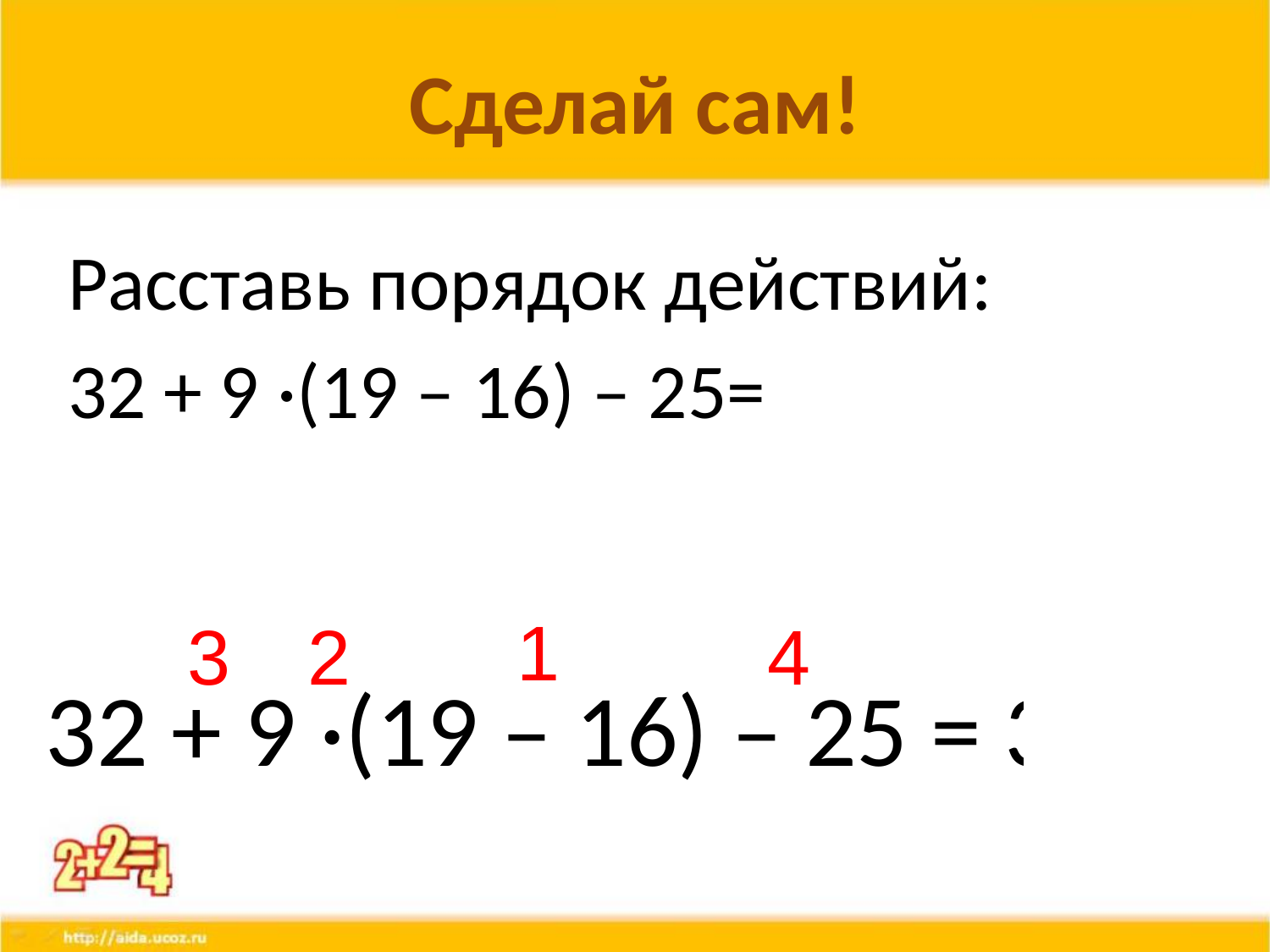

# Сделай сам!
Расставь порядок действий:
32 + 9 ·(19 – 16) – 25=

32 + 9 ·(19 – 16) – 25 = 34
1
2
3
4